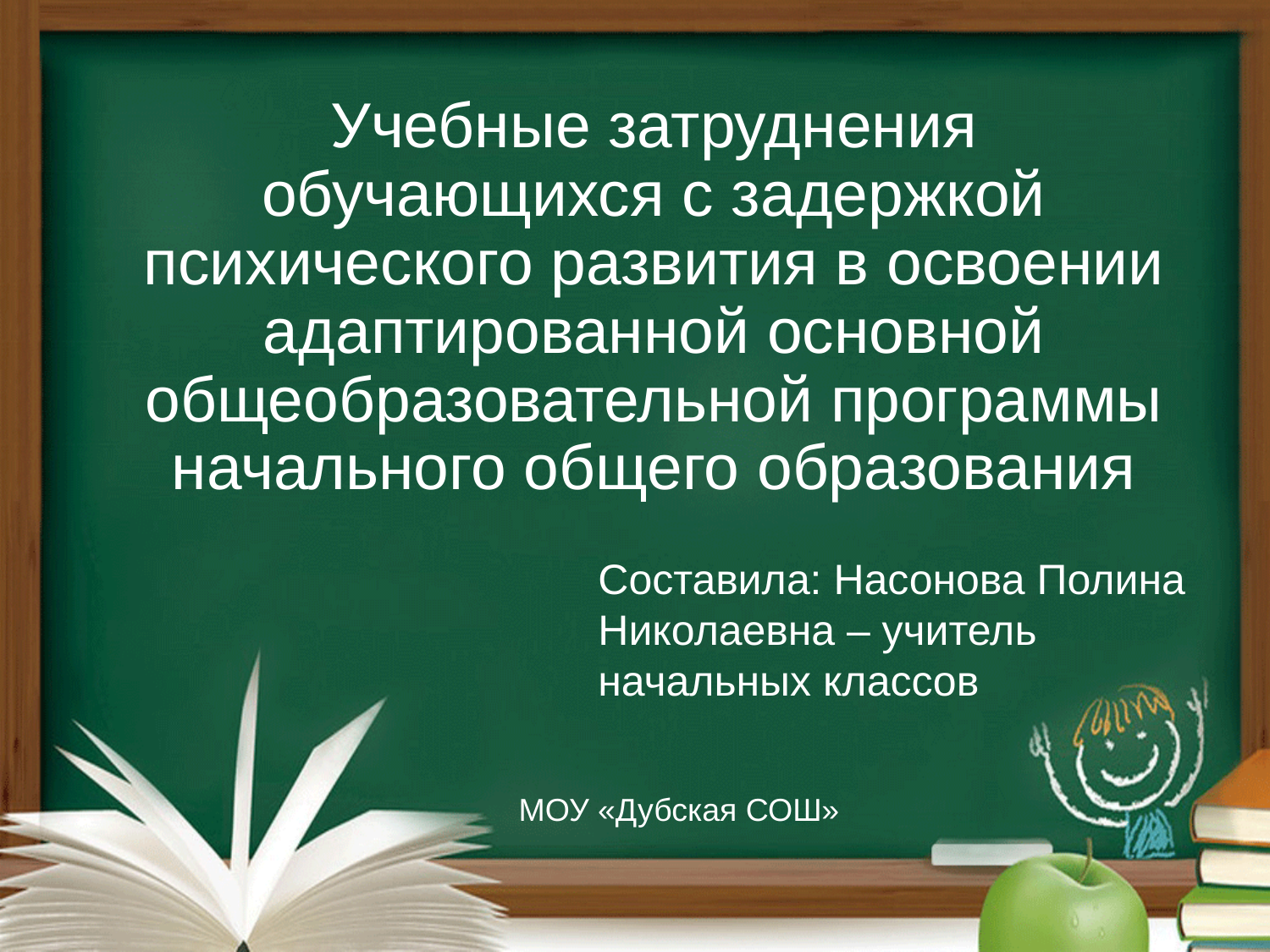

# Учебные затруднения обучающихся с задержкой психического развития в освоении адаптированной основной общеобразовательной программы начального общего образования
Составила: Насонова Полина Николаевна – учитель начальных классов
МОУ «Дубская СОШ»